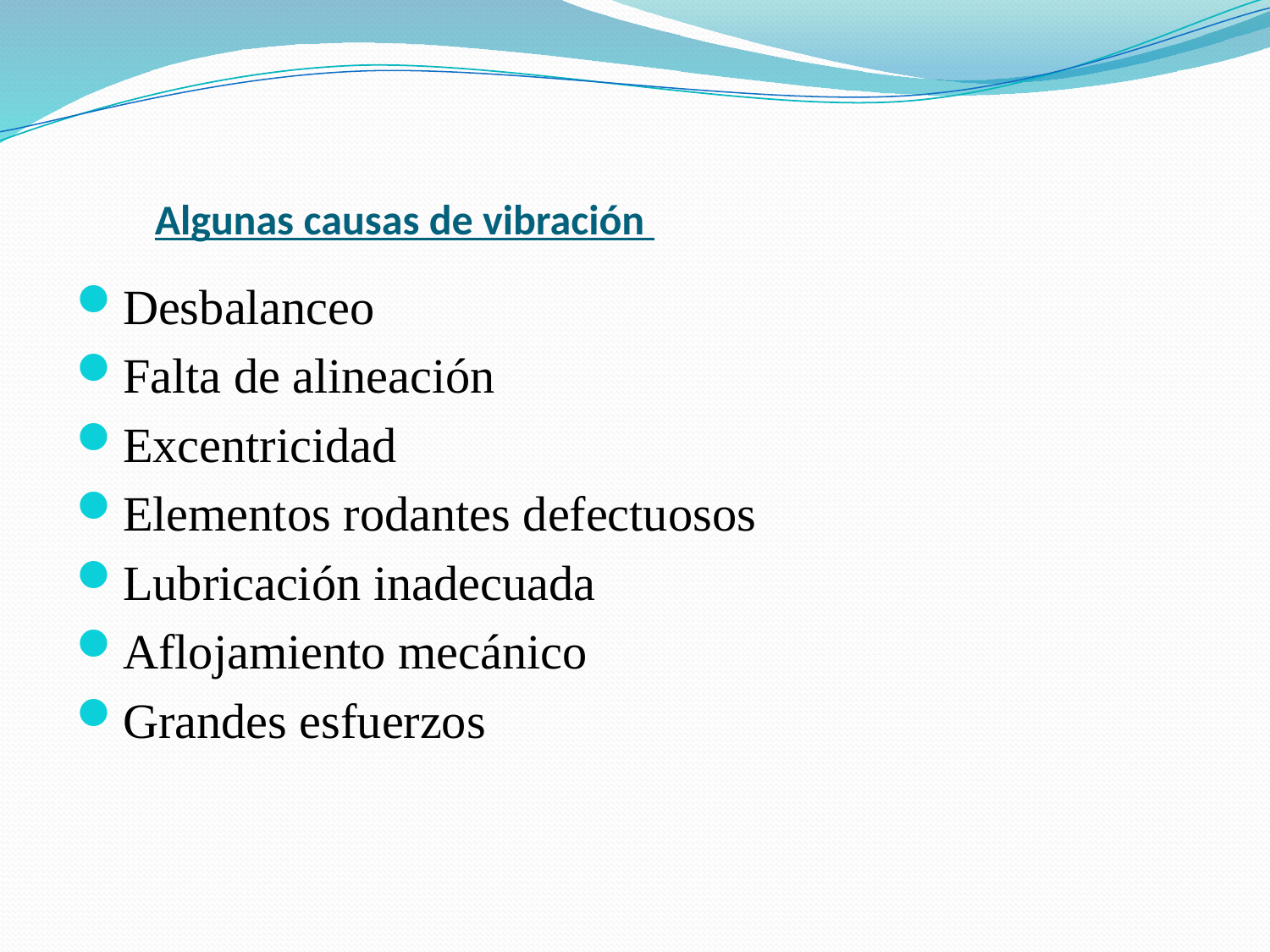

# Algunas causas de vibración
Desbalanceo
Falta de alineación
Excentricidad
Elementos rodantes defectuosos
Lubricación inadecuada
Aflojamiento mecánico
Grandes esfuerzos